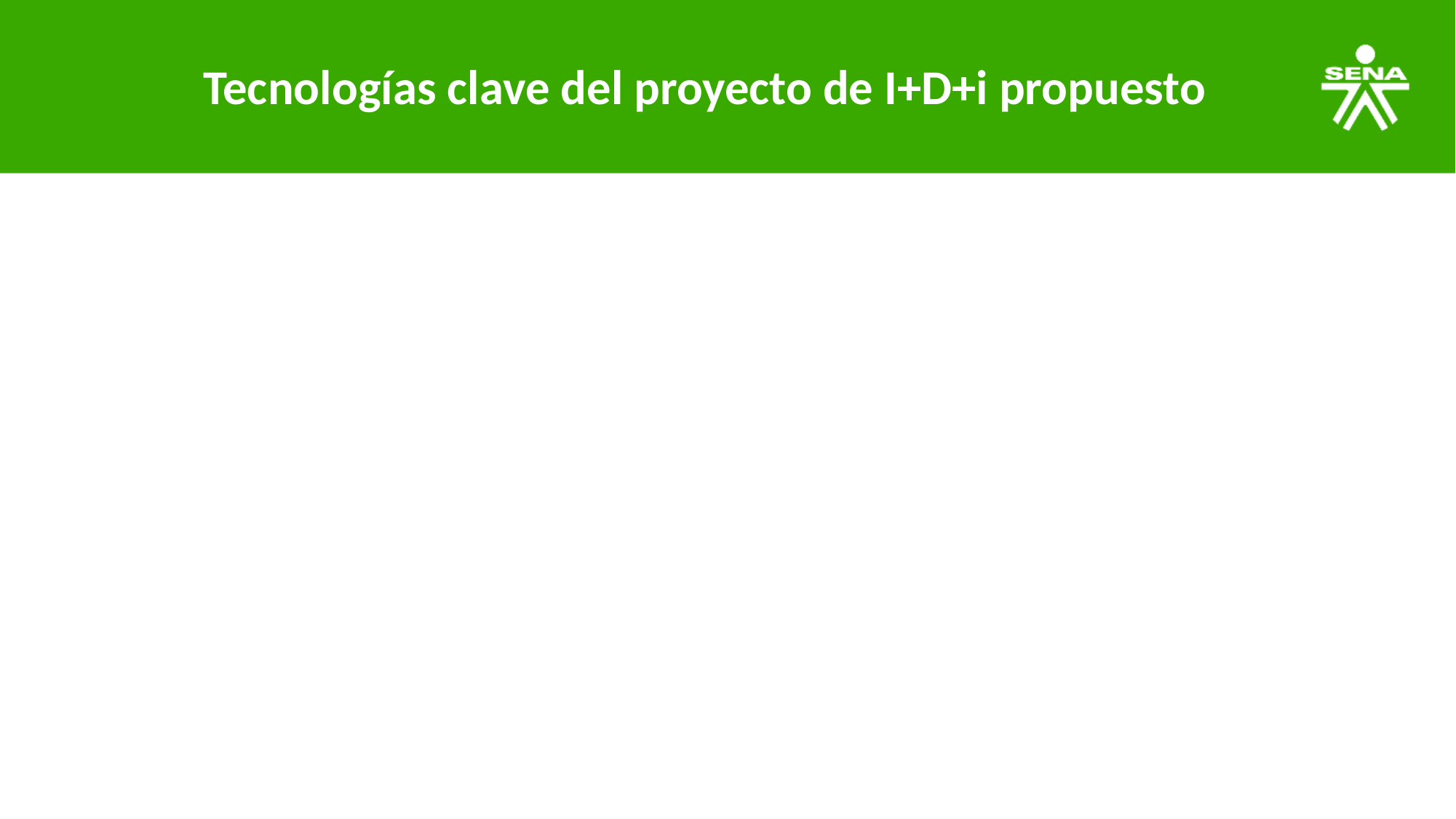

Tecnologías clave del proyecto de I+D+i propuesto